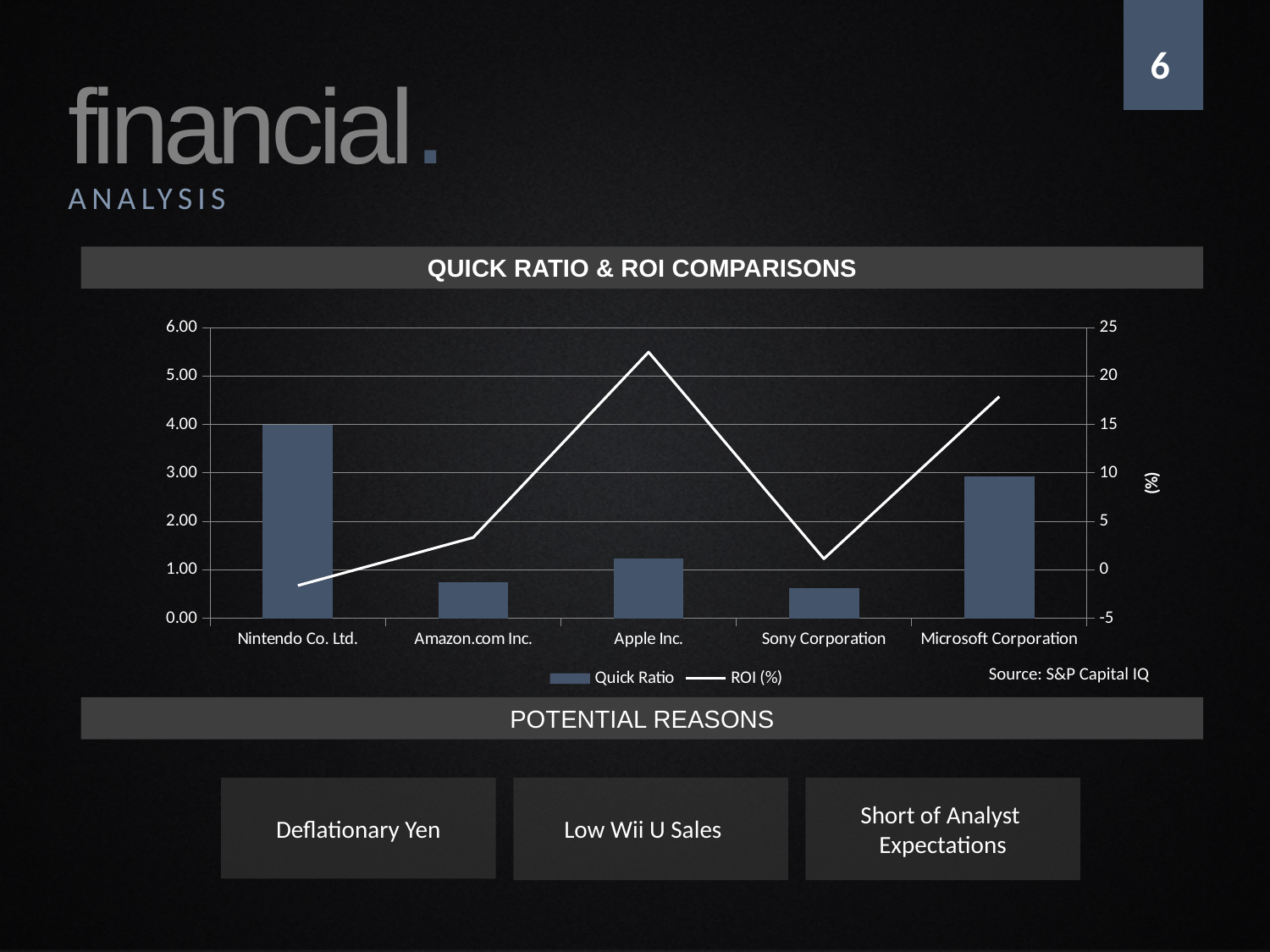

financial.
6
ANALYSIS
QUICK RATIO & ROI COMPARISONS

### Chart

| Category | Quick Ratio | ROI (%) |
|---|---|---|
| Nintendo Co. Ltd. | 3.99609 | -1.6171 |
| Amazon.com Inc. | 0.74909 | 3.3373 |
| Apple Inc. | 1.2268 | 22.4697 |
| Sony Corporation | 0.61834 | 1.1504 |
| Microsoft Corporation | 2.93453 | 17.8834 |
Source: S&P Capital IQ
POTENTIAL REASONS

Deflationary Yen

Short of Analyst
Expectations
Low Wii U Sales